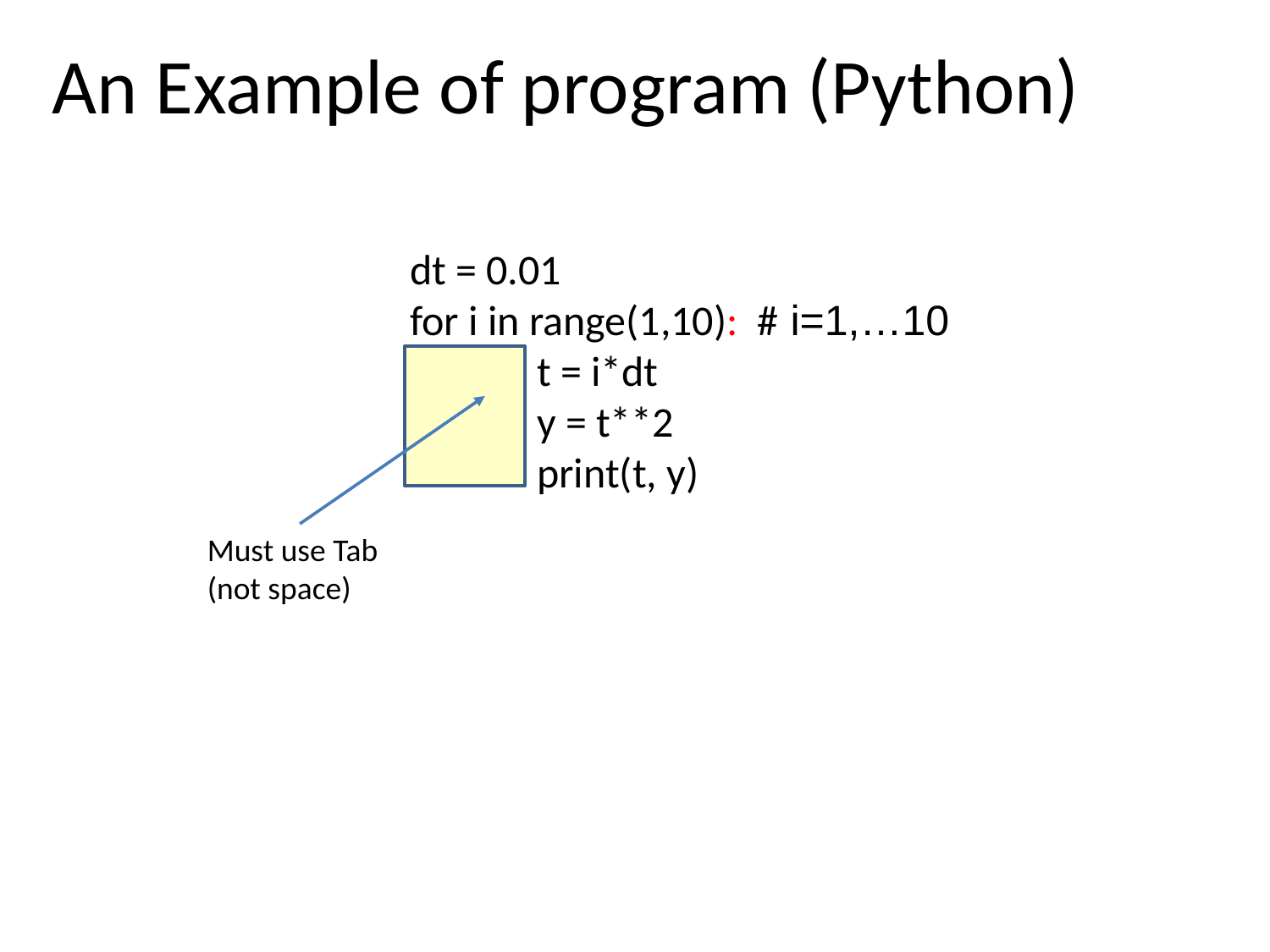

# An Example of program (Python)
dt = 0.01
for i in range(1,10):  # i=1,…10
	t = i*dt
	y = t**2
	print(t, y)

Must use Tab (not space)